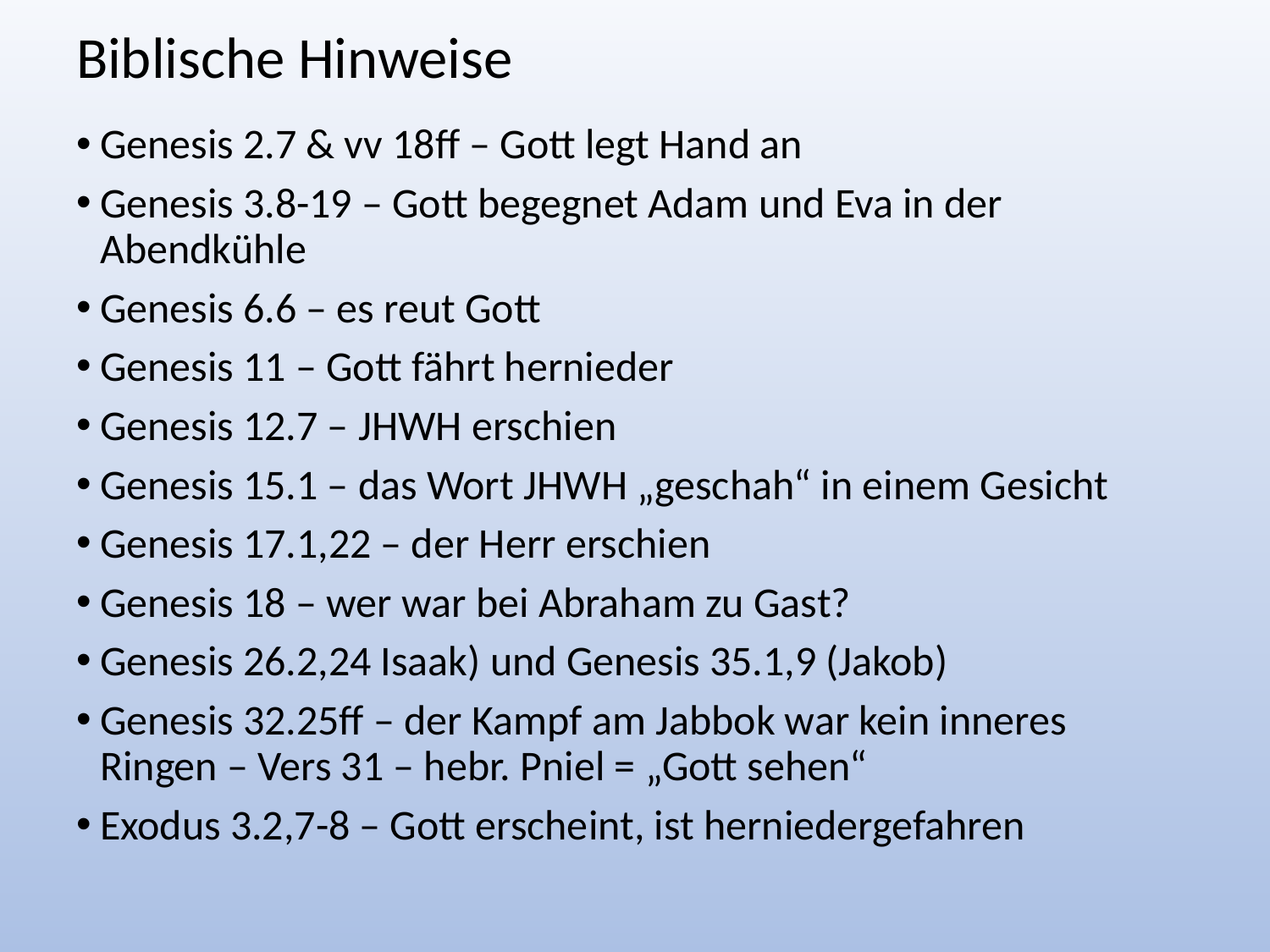

# Biblische Hinweise
Genesis 2.7 & vv 18ff – Gott legt Hand an
Genesis 3.8-19 – Gott begegnet Adam und Eva in der Abendkühle
Genesis 6.6 – es reut Gott
Genesis 11 – Gott fährt hernieder
Genesis 12.7 – JHWH erschien
Genesis 15.1 – das Wort JHWH „geschah“ in einem Gesicht
Genesis 17.1,22 – der Herr erschien
Genesis 18 – wer war bei Abraham zu Gast?
Genesis 26.2,24 Isaak) und Genesis 35.1,9 (Jakob)
Genesis 32.25ff – der Kampf am Jabbok war kein inneres Ringen – Vers 31 – hebr. Pniel = „Gott sehen“
Exodus 3.2,7-8 – Gott erscheint, ist herniedergefahren